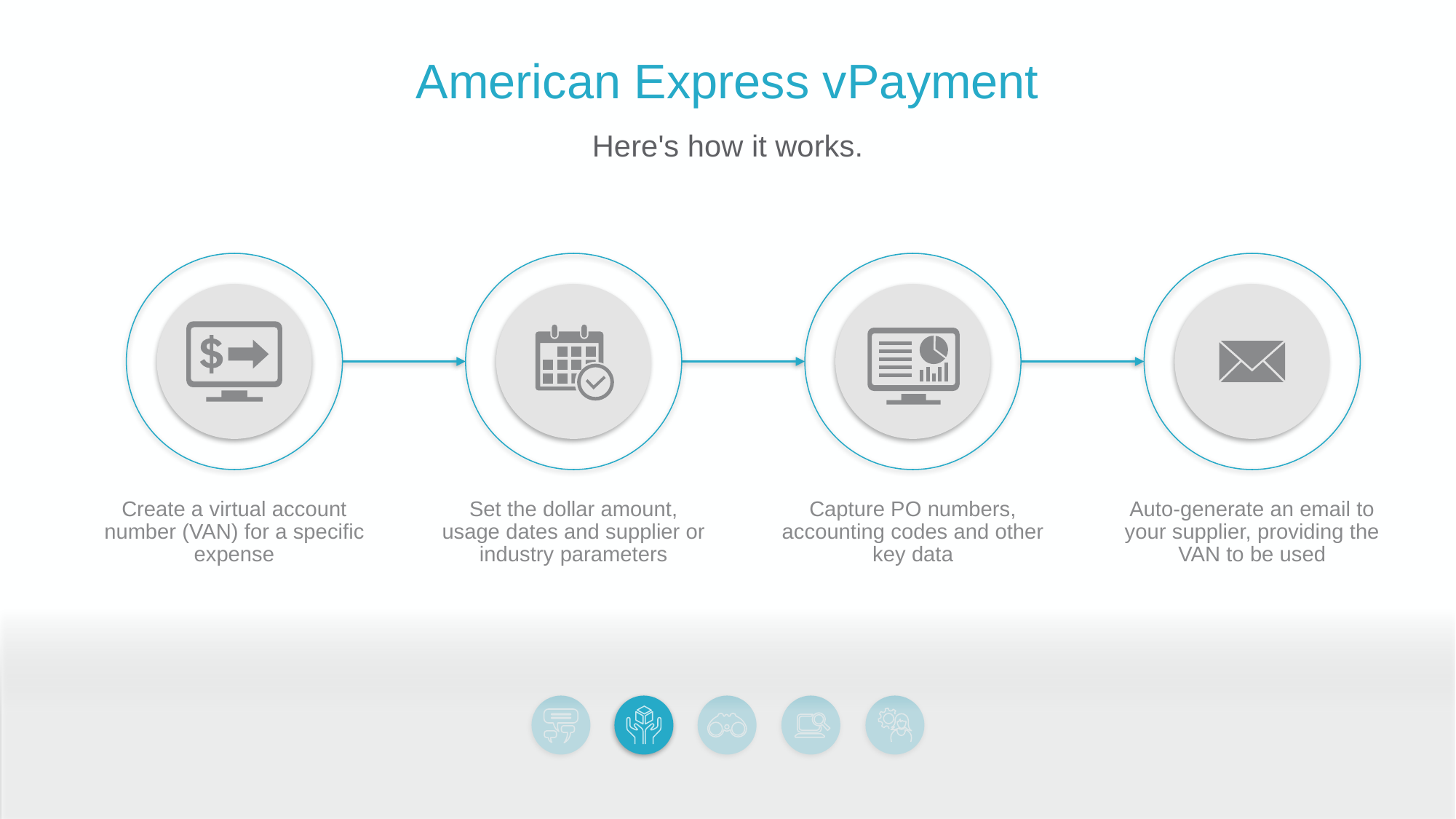

American Express vPayment
Here's how it works.

Create a virtual account number (VAN) for a specific expense
Set the dollar amount, usage dates and supplier or industry parameters
Capture PO numbers, accounting codes and other key data
Auto-generate an email to your supplier, providing the VAN to be used